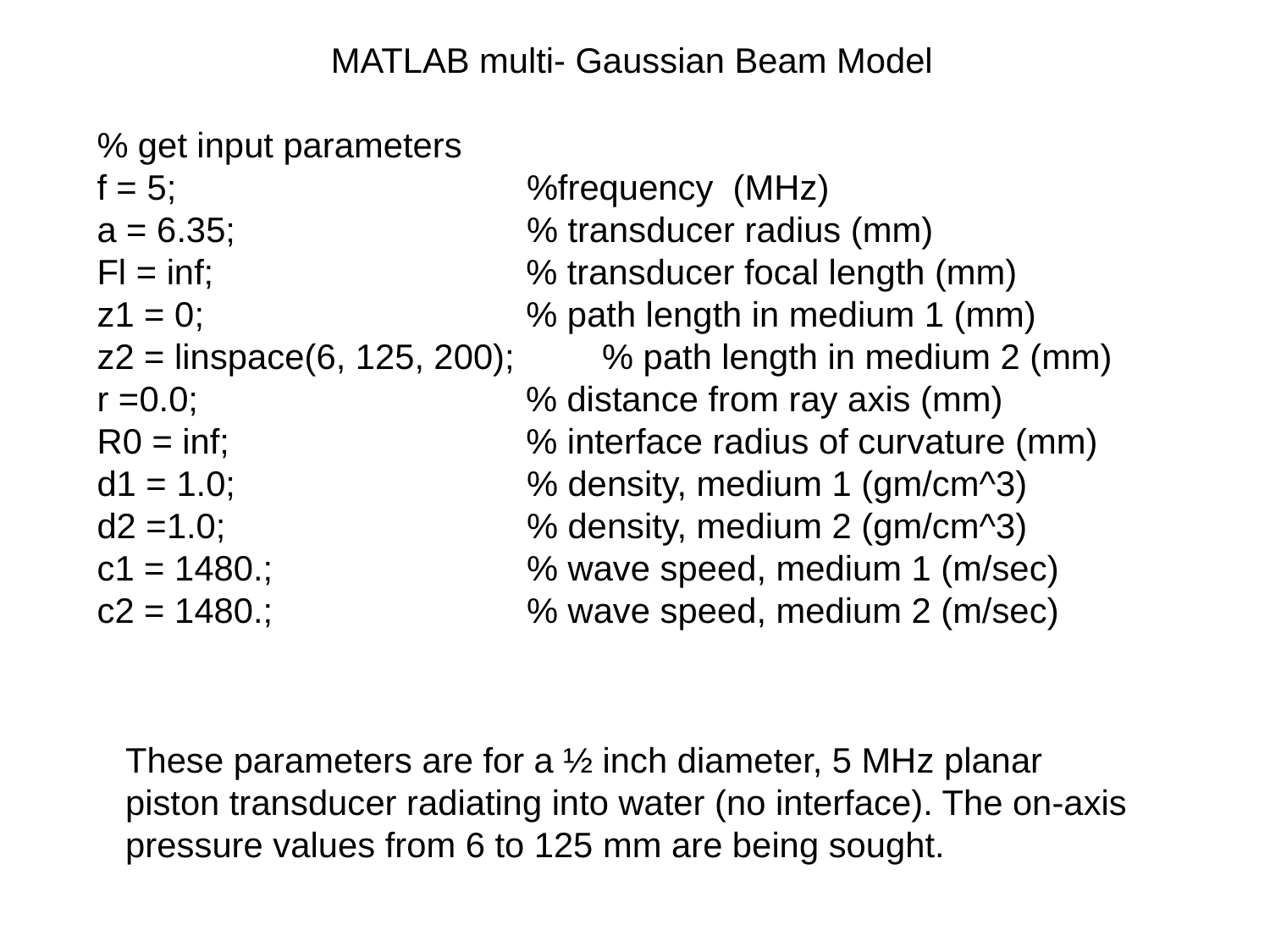

MATLAB multi- Gaussian Beam Model
% get input parameters
f = 5;			     %frequency  (MHz)
a = 6.35;		     % transducer radius (mm)
Fl = inf;		                  % transducer focal length (mm)
z1 = 0;		                  % path length in medium 1 (mm)
z2 = linspace(6, 125, 200);         % path length in medium 2 (mm)
r =0.0;	                               % distance from ray axis (mm)
R0 = inf;	                  % interface radius of curvature (mm)
d1 = 1.0;		     % density, medium 1 (gm/cm^3)
d2 =1.0;		     % density, medium 2 (gm/cm^3)
c1 = 1480.;		     % wave speed, medium 1 (m/sec)
c2 = 1480.;		     % wave speed, medium 2 (m/sec)
These parameters are for a ½ inch diameter, 5 MHz planar
piston transducer radiating into water (no interface). The on-axis
pressure values from 6 to 125 mm are being sought.